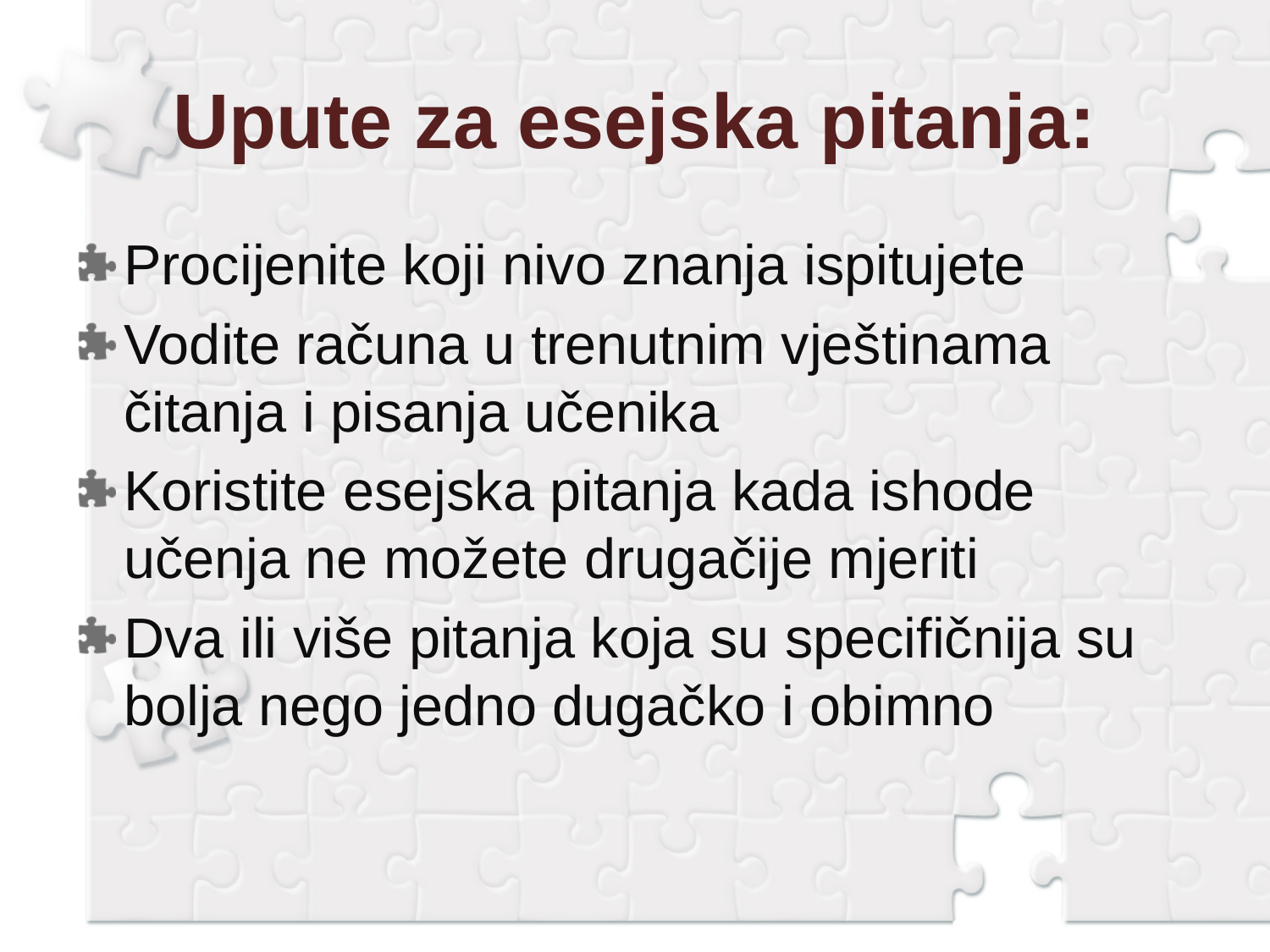

# Upute za esejska pitanja:
Procijenite koji nivo znanja ispitujete
Vodite računa u trenutnim vještinama čitanja i pisanja učenika
Koristite esejska pitanja kada ishode učenja ne možete drugačije mjeriti
Dva ili više pitanja koja su specifičnija su bolja nego jedno dugačko i obimno